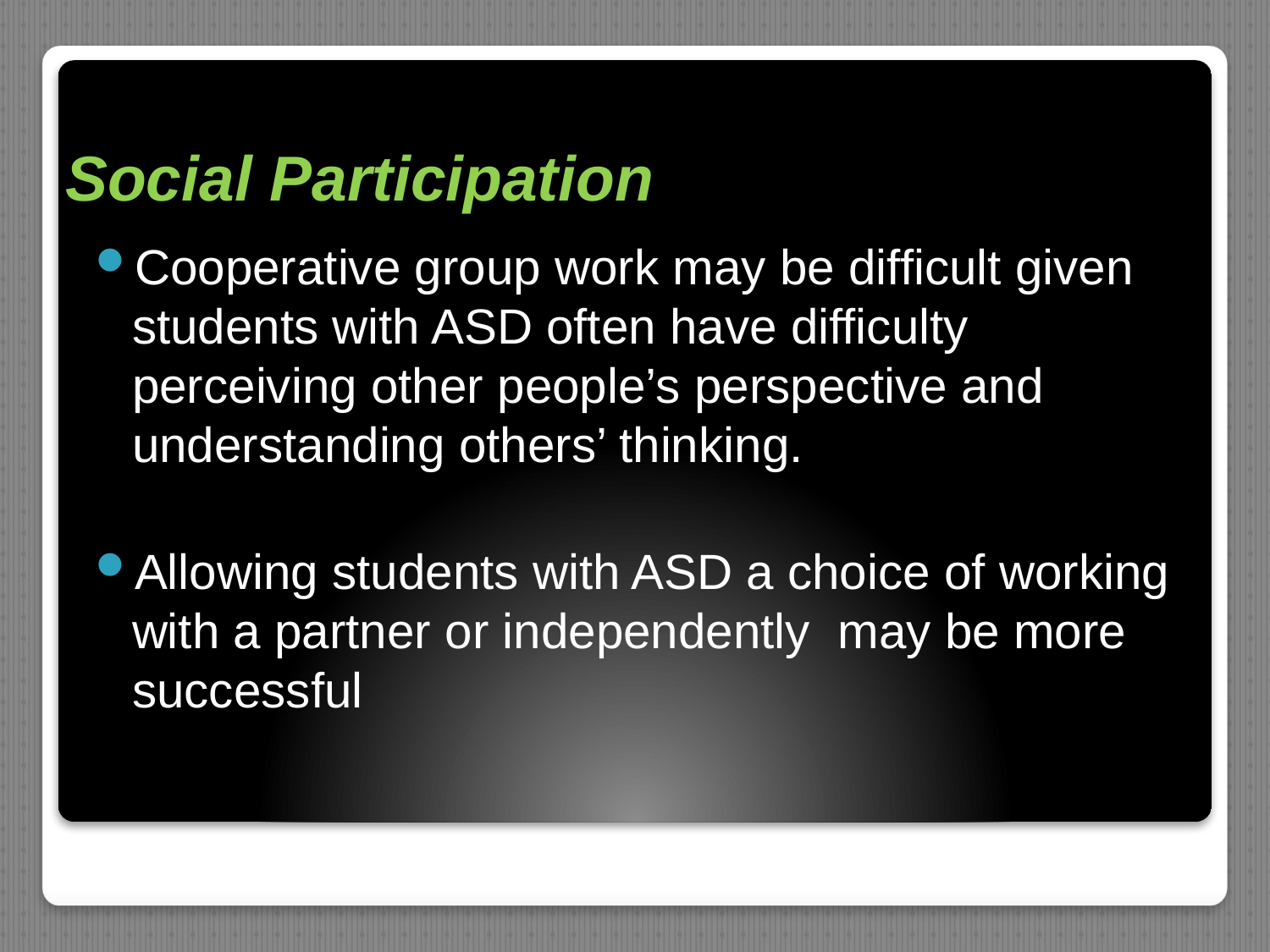

# Social Participation
Cooperative group work may be difficult given students with ASD often have difficulty perceiving other people’s perspective and understanding others’ thinking.

Allowing students with ASD a choice of working with a partner or independently  may be more successful